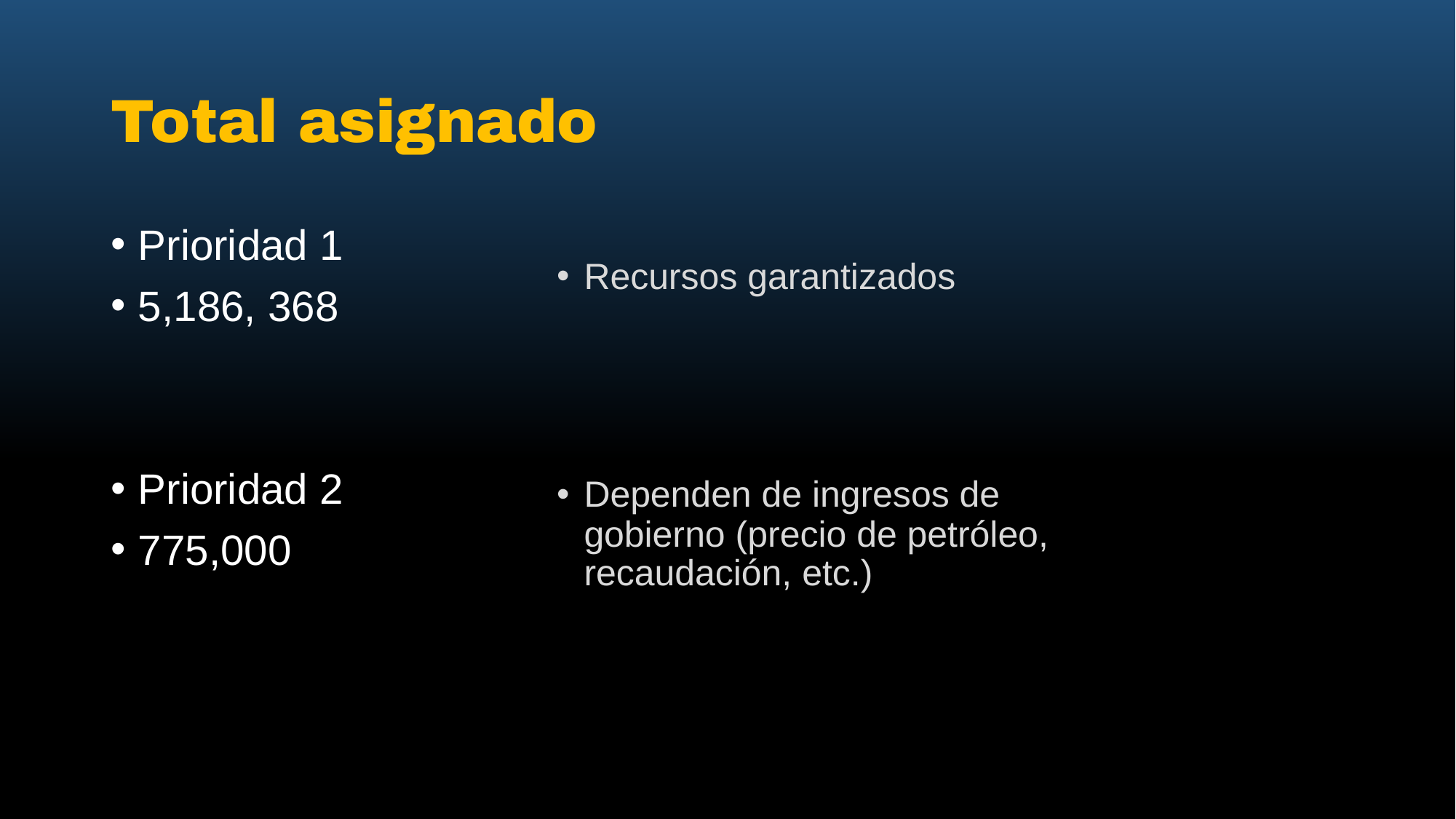

# Total asignado
Prioridad 1
5,186, 368

Prioridad 2
775,000
Recursos garantizados

Dependen de ingresos de gobierno (precio de petróleo, recaudación, etc.)